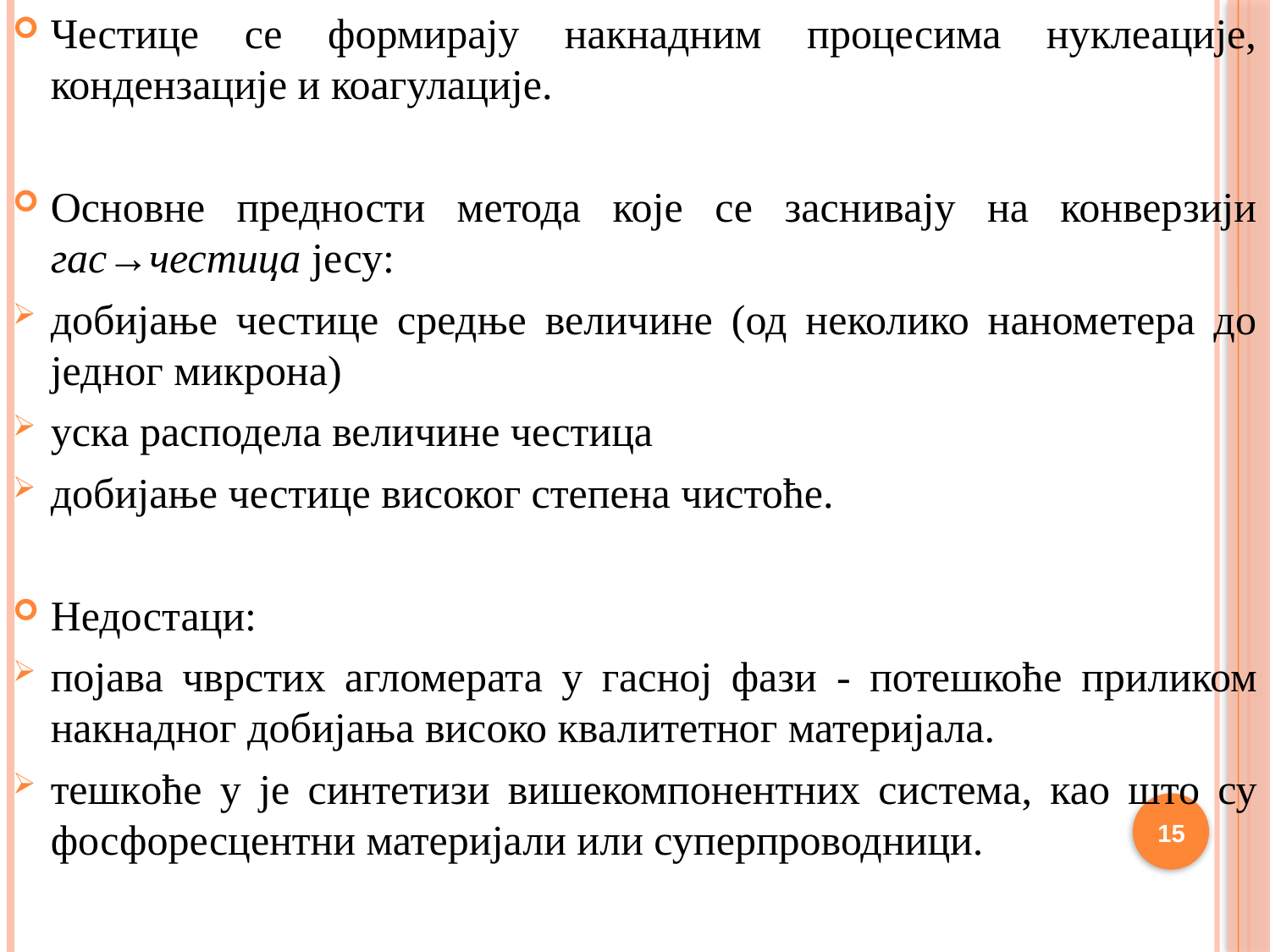

Честице се формирају накнадним процесима нуклеације, кондензације и коагулације.

Основне предности метода које се заснивају на конверзији гас→честица јесу:
добијање честице средње величине (од неколико нанометера до једног микрона)
уска расподела величине честица
добијање честице високог степена чистоће.

Недостаци:
појава чврстих агломерата у гасној фази - потешкоће приликом накнадног добијања високо квалитетног материјала.
тешкоће у је синтетизи вишекомпонентних система, као што су фосфоресцентни материјали или суперпроводници.
15